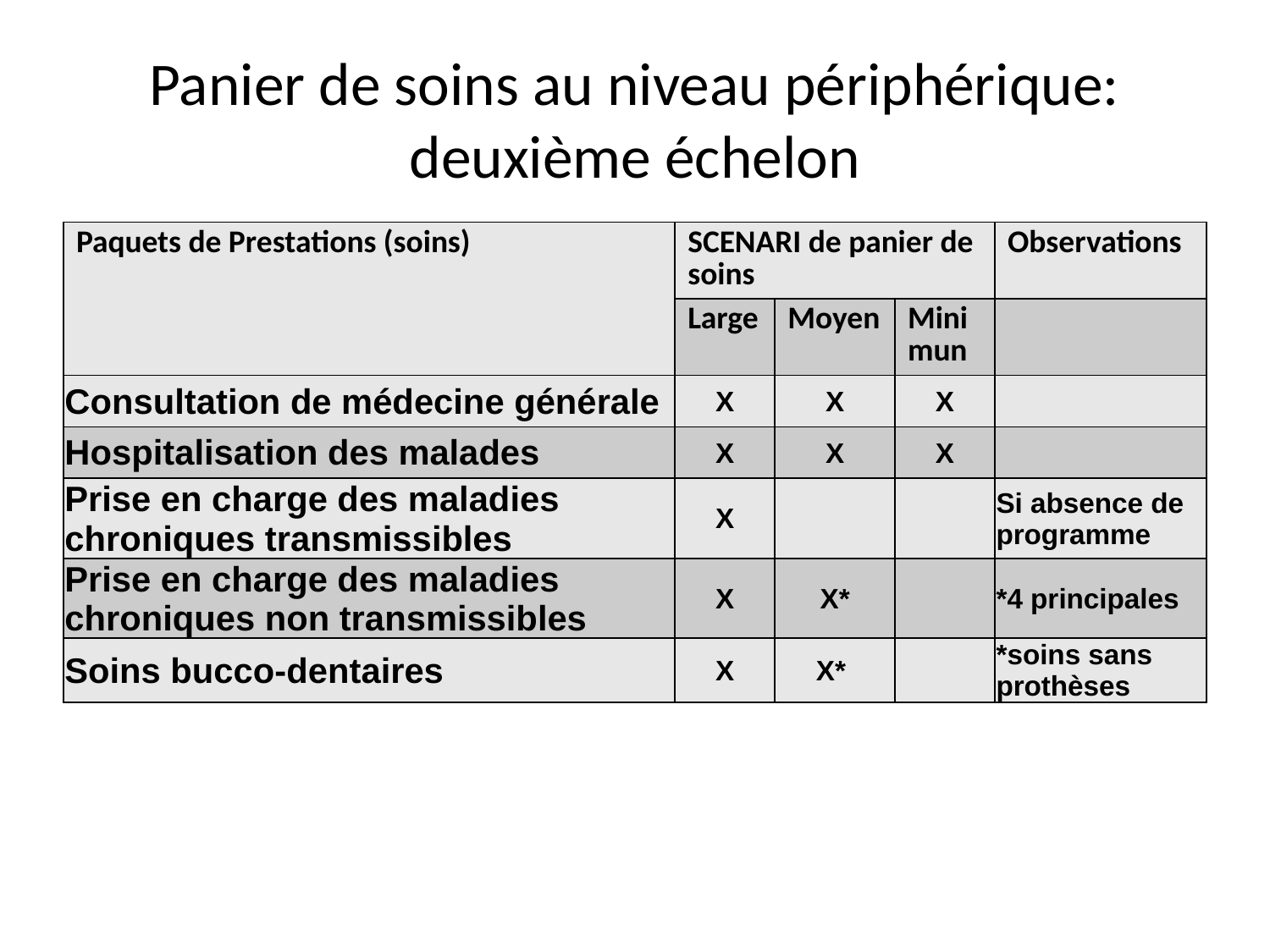

# Panier de soins au niveau périphérique: deuxième échelon
| Paquets de Prestations (soins) | SCENARI de panier de soins |  |  | Observations |
| --- | --- | --- | --- | --- |
|  | Large | Moyen | Minimun |  |
| Consultation de médecine générale | X | X | X |  |
| Hospitalisation des malades | X | X | X |  |
| Prise en charge des maladies chroniques transmissibles | X |  |  | Si absence de programme |
| Prise en charge des maladies chroniques non transmissibles | X | X\* |  | \*4 principales |
| Soins bucco-dentaires | X | X\* |  | \*soins sans prothèses |